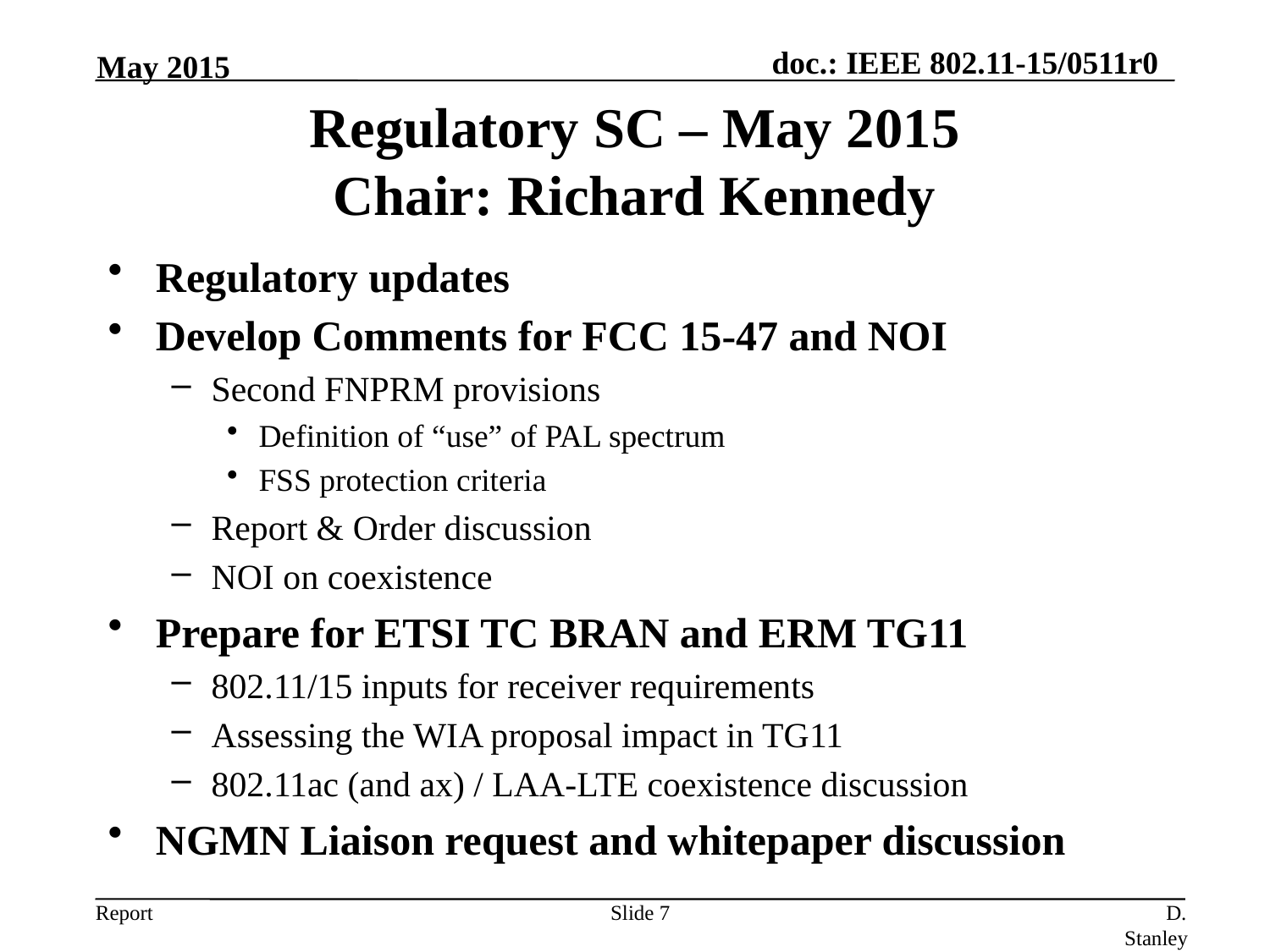

May 2015
# Regulatory SC – May 2015 Chair: Richard Kennedy
Regulatory updates
Develop Comments for FCC 15-47 and NOI
Second FNPRM provisions
Definition of “use” of PAL spectrum
FSS protection criteria
Report & Order discussion
NOI on coexistence
Prepare for ETSI TC BRAN and ERM TG11
802.11/15 inputs for receiver requirements
Assessing the WIA proposal impact in TG11
802.11ac (and ax) / LAA-LTE coexistence discussion
NGMN Liaison request and whitepaper discussion

Slide 7
D. Stanley, Aruba Networks